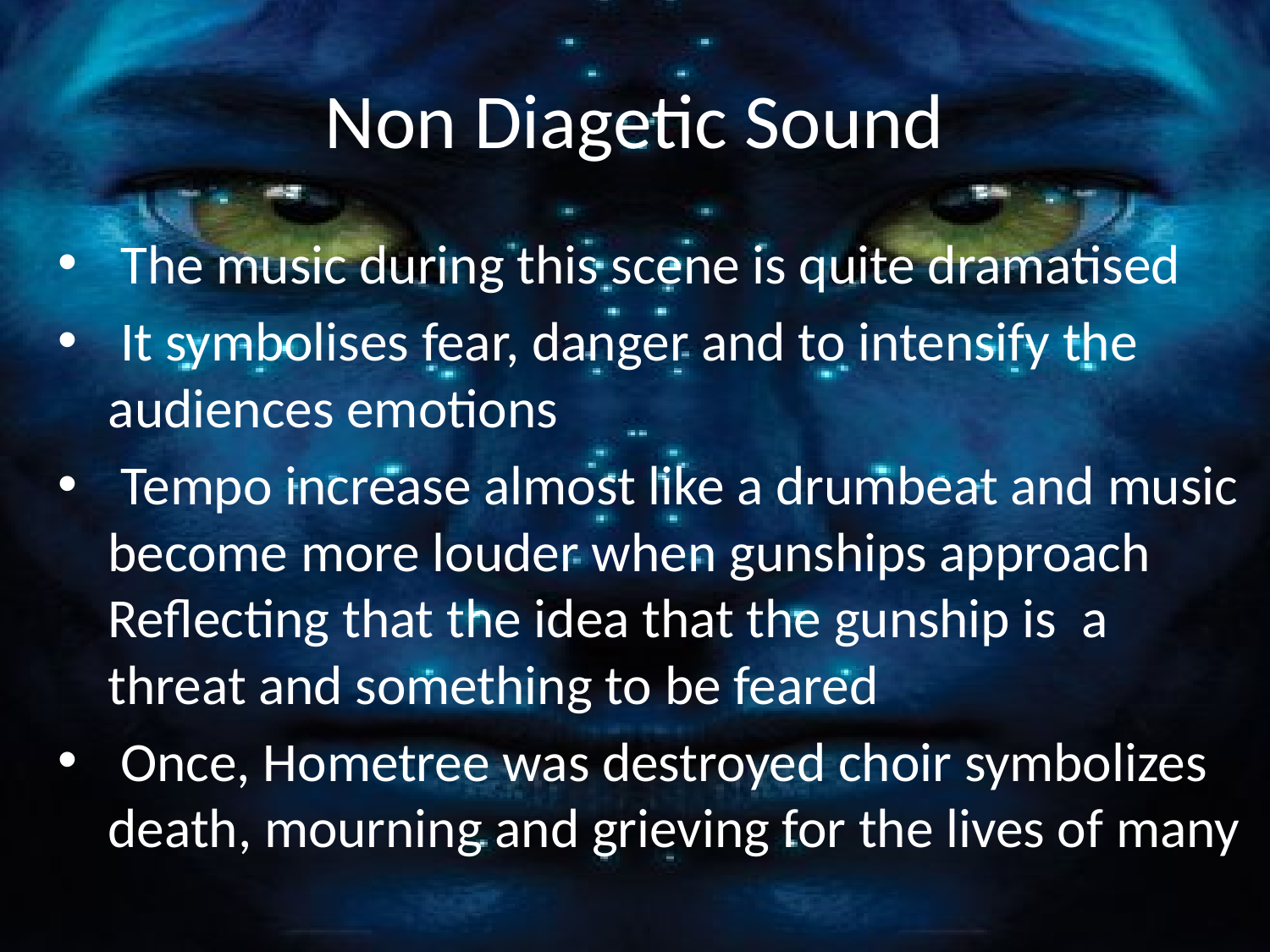

# Non Diagetic Sound
 The music during this scene is quite dramatised
 It symbolises fear, danger and to intensify the audiences emotions
 Tempo increase almost like a drumbeat and music become more louder when gunships approach Reflecting that the idea that the gunship is  a threat and something to be feared
 Once, Hometree was destroyed choir symbolizes death, mourning and grieving for the lives of many